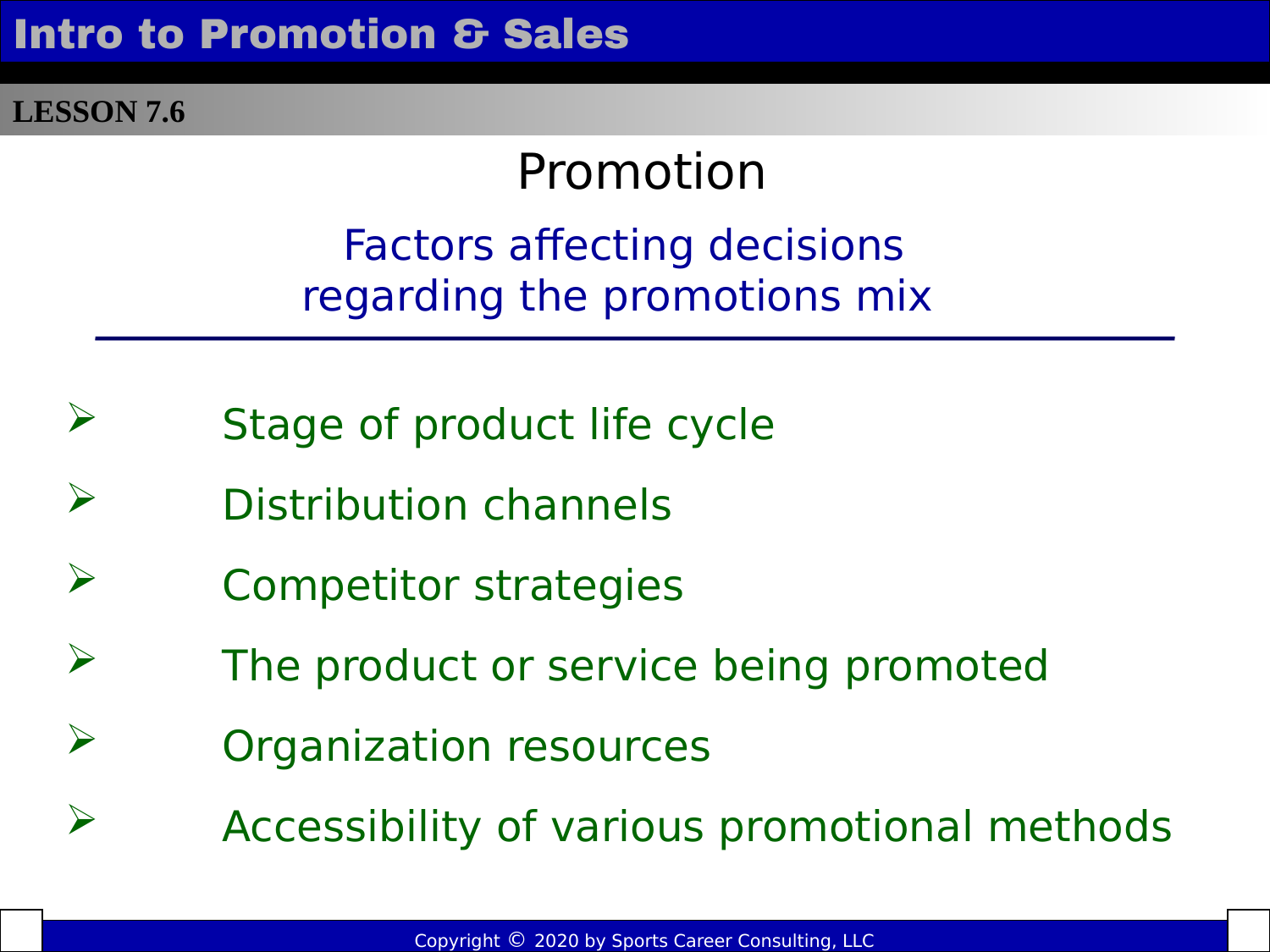

Intro to Promotion & Sales
LESSON 7.6
Promotion
Factors affecting decisions regarding the promotions mix

 	Stage of product life cycle

 	Distribution channels

 	Competitor strategies

 	The product or service being promoted

 	Organization resources

 	Accessibility of various promotional methods
Copyright © 2020 by Sports Career Consulting, LLC